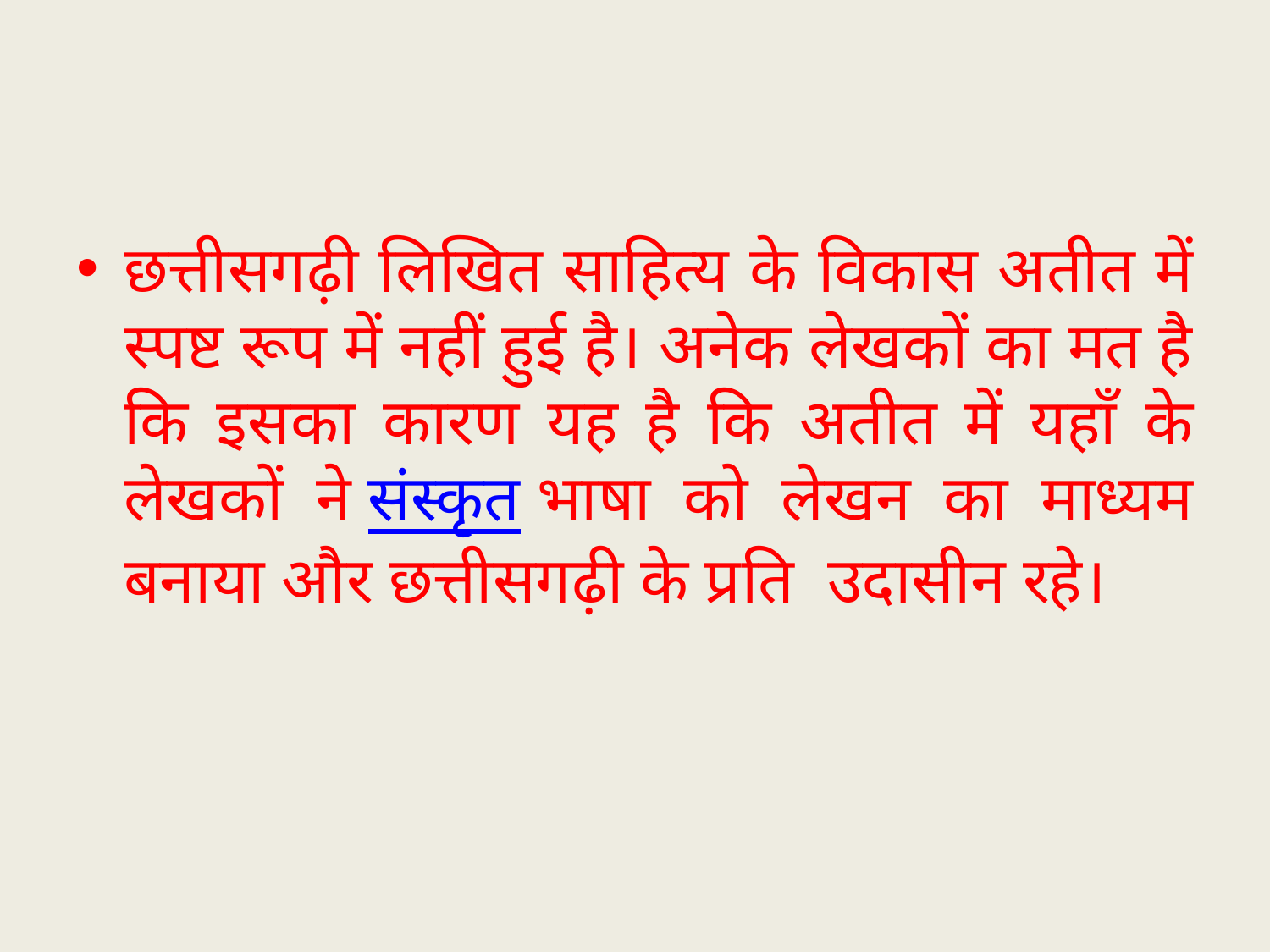

#
छत्तीसगढ़ी लिखित साहित्य के विकास अतीत में स्पष्ट रूप में नहीं हुई है। अनेक लेखकों का मत है कि इसका कारण यह है कि अतीत में यहाँ के लेखकों ने संस्कृत भाषा को लेखन का माध्यम बनाया और छत्तीसगढ़ी के प्रति  उदासीन रहे।